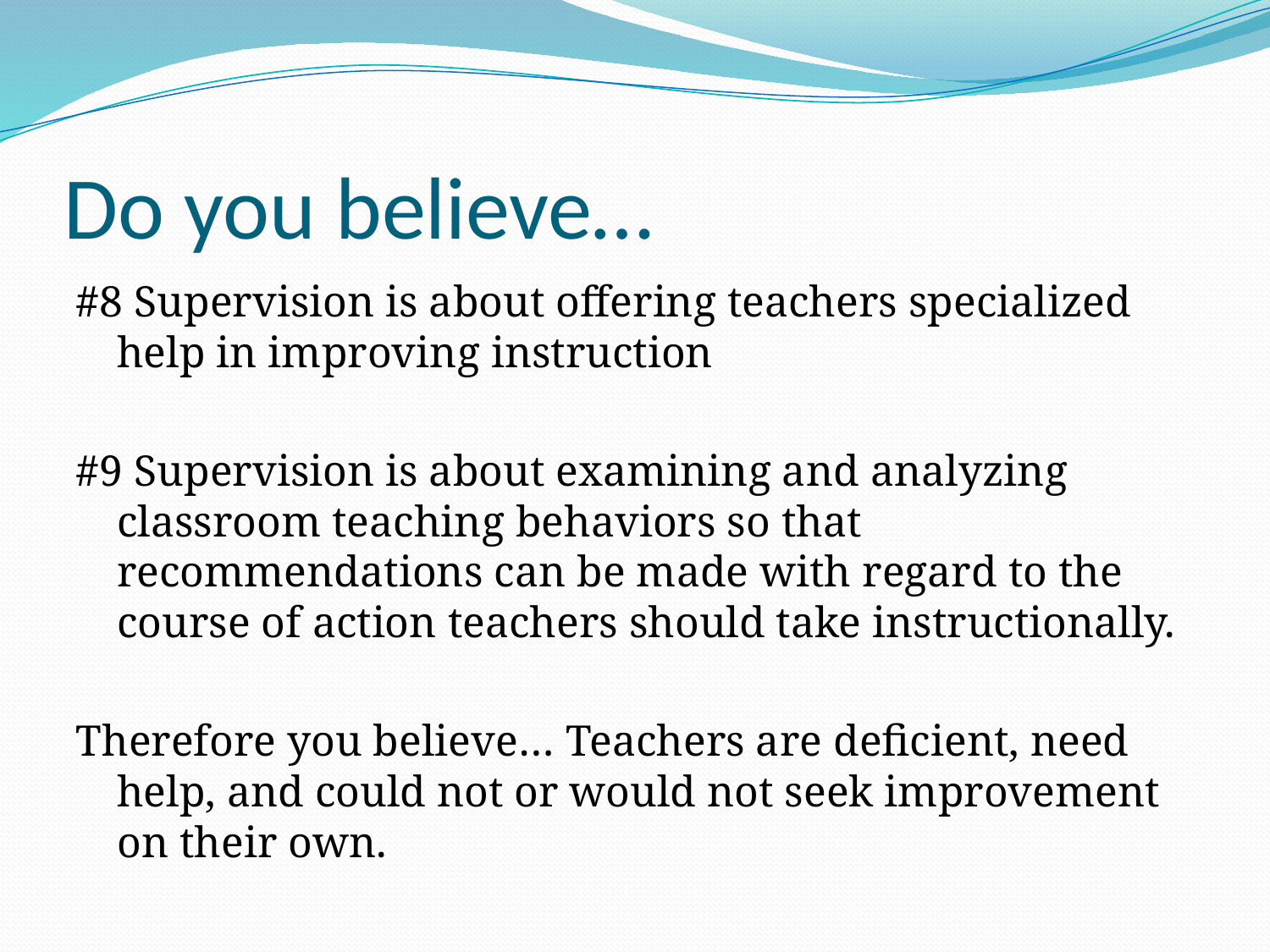

# Do you believe…
#8 Supervision is about offering teachers specialized help in improving instruction

#9 Supervision is about examining and analyzing classroom teaching behaviors so that recommendations can be made with regard to the course of action teachers should take instructionally.

Therefore you believe… Teachers are deficient, need help, and could not or would not seek improvement on their own.